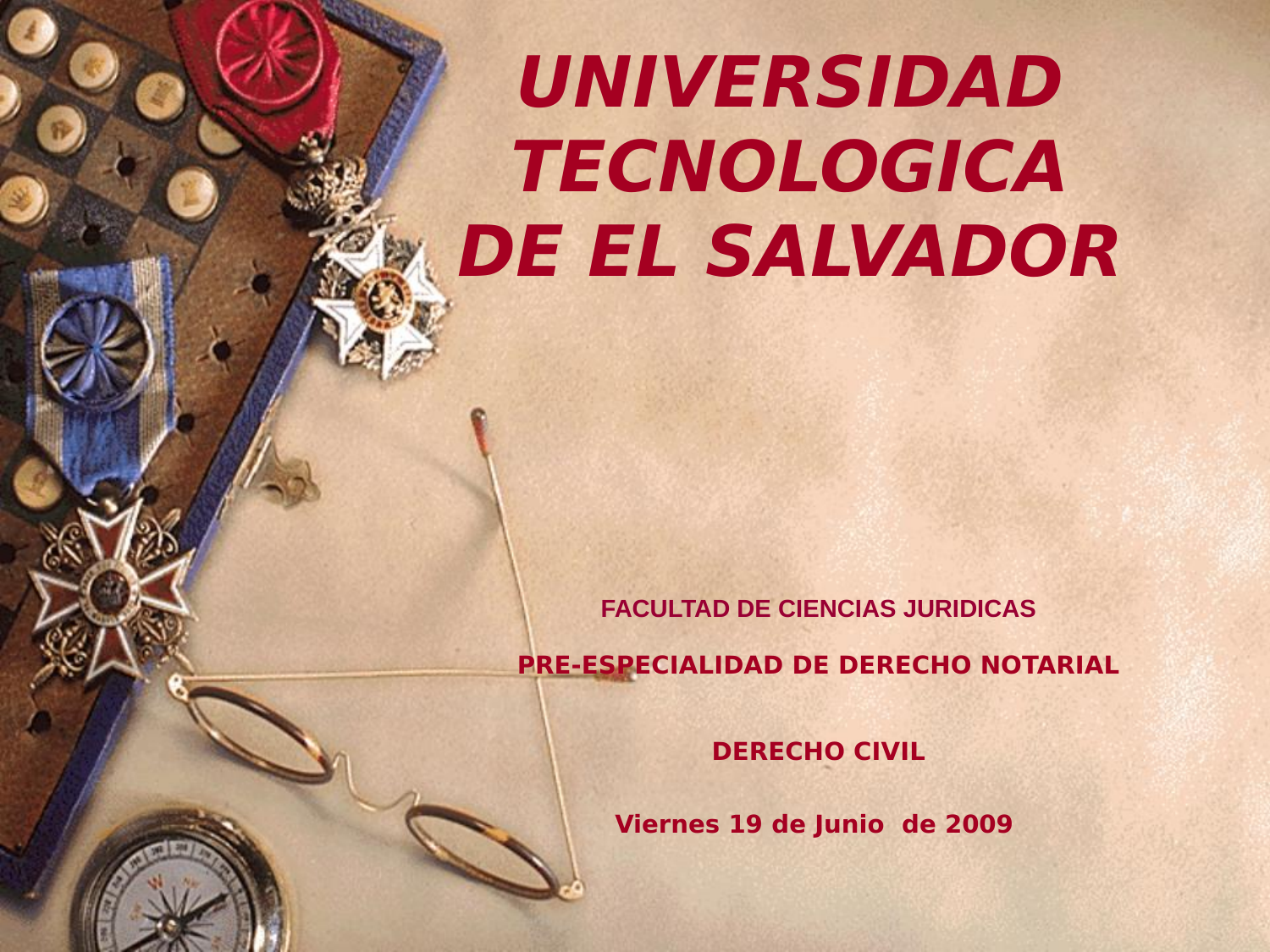

# UNIVERSIDAD TECNOLOGICA DE EL SALVADOR

FACULTAD DE CIENCIAS JURIDICAS

PRE-ESPECIALIDAD DE DERECHO NOTARIAL

DERECHO CIVIL

Viernes 19 de Junio  de 2009